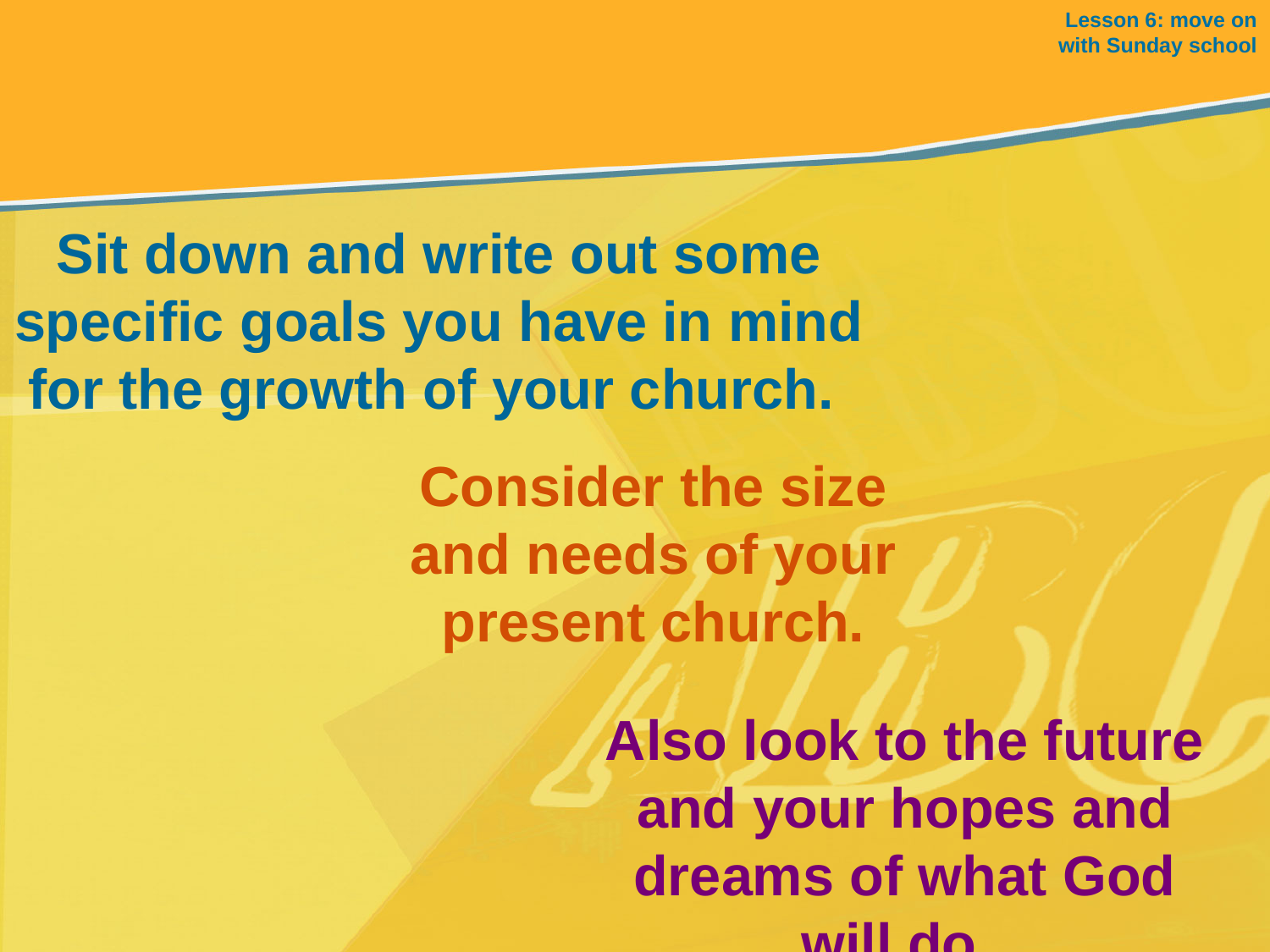

Lesson 6: move on with Sunday school
Sit down and write out some specific goals you have in mind for the growth of your church.
Consider the size and needs of your present church.
Also look to the future and your hopes and dreams of what God will do.